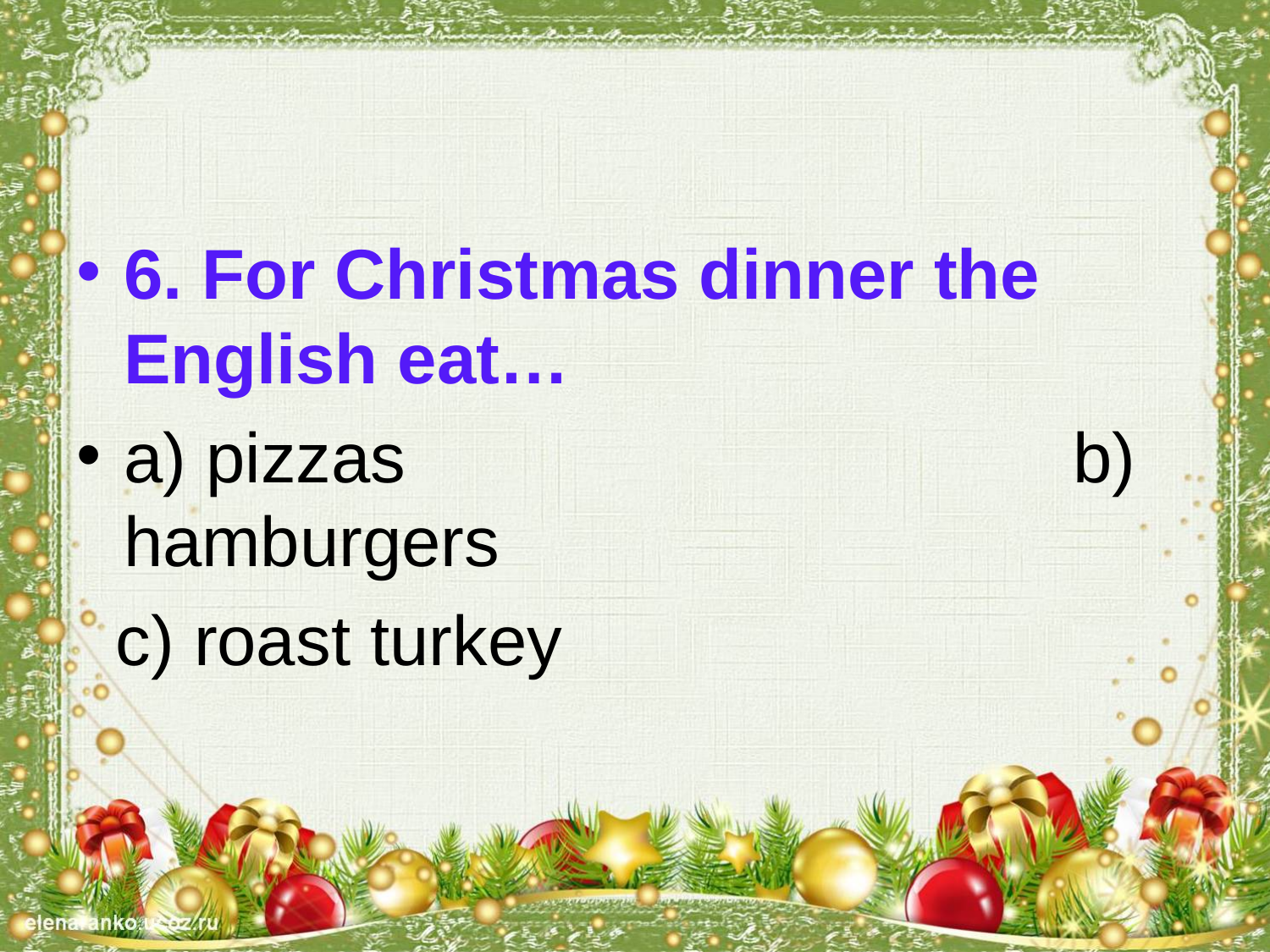

#
6. For Christmas dinner the English eat…
a) pizzas                                  b) hamburgers
  c) roast turkey